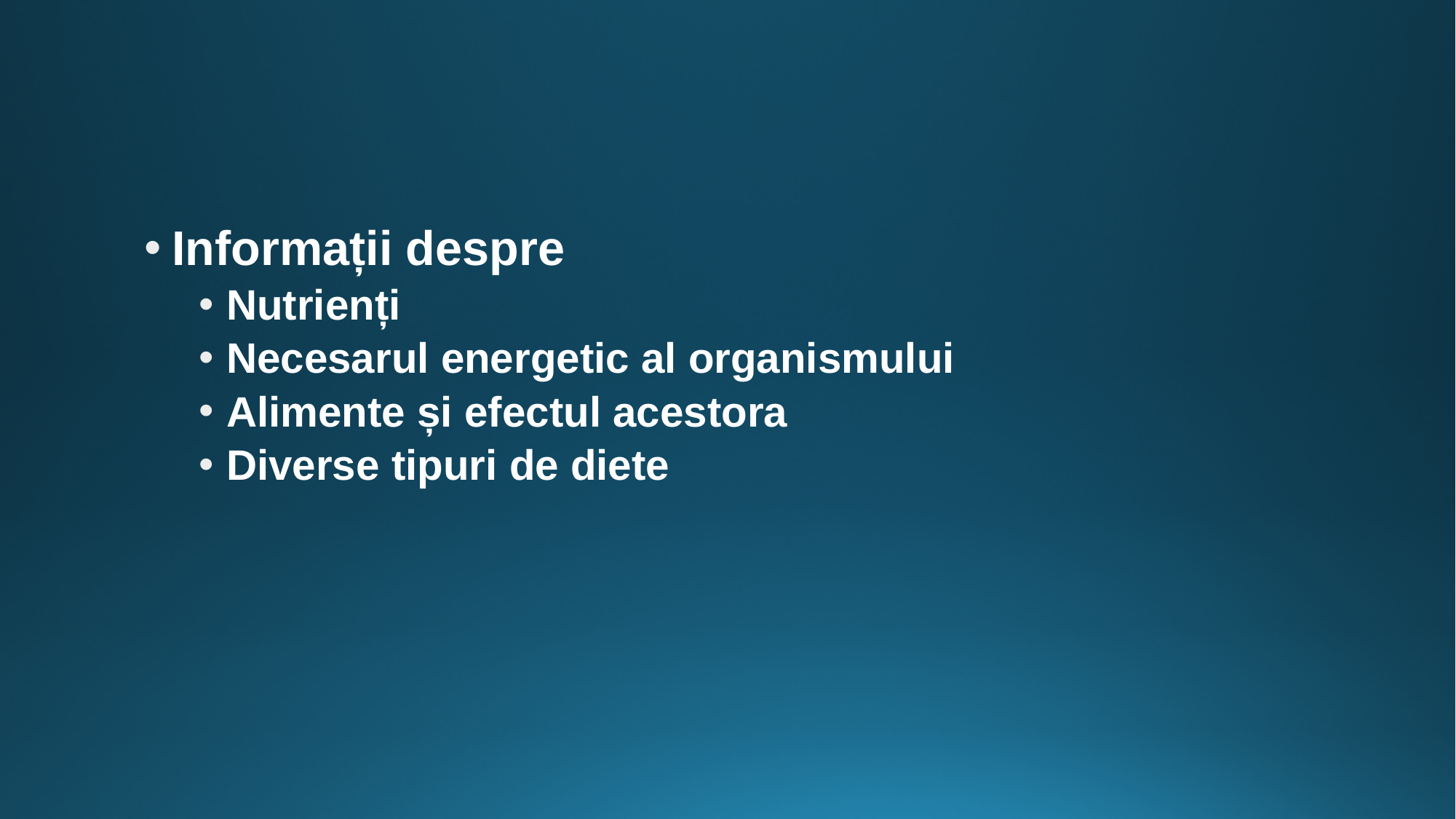

#
Informații despre
Nutrienți
Necesarul energetic al organismului
Alimente și efectul acestora
Diverse tipuri de diete